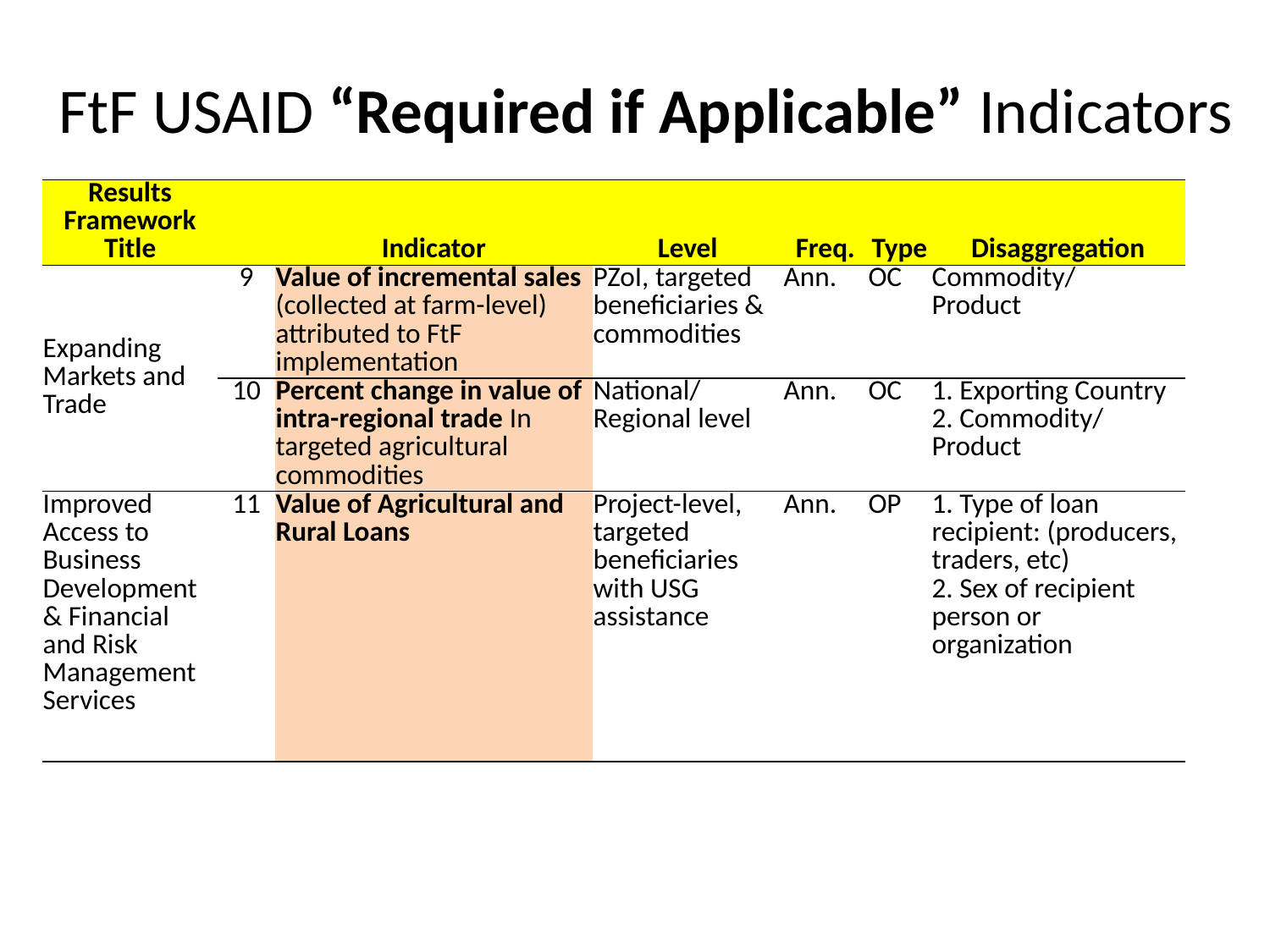

# FtF USAID “Required if Applicable” Indicators
| Results Framework Title |  | Indicator | Level | Freq. | Type | Disaggregation |
| --- | --- | --- | --- | --- | --- | --- |
| Expanding Markets and Trade | 9 | Value of incremental sales (collected at farm-level) attributed to FtF implementation | PZoI, targeted beneficiaries & commodities | Ann. | OC | Commodity/ Product |
|  | 10 | Percent change in value of intra-regional trade In targeted agricultural commodities | National/ Regional level | Ann. | OC | 1. Exporting Country 2. Commodity/ Product |
| Improved Access to Business Development & Financial and Risk Management Services | 11 | Value of Agricultural and Rural Loans | Project-level, targeted beneficiaries with USG assistance | Ann. | OP | 1. Type of loan recipient: (producers, traders, etc) 2. Sex of recipient person or organization |